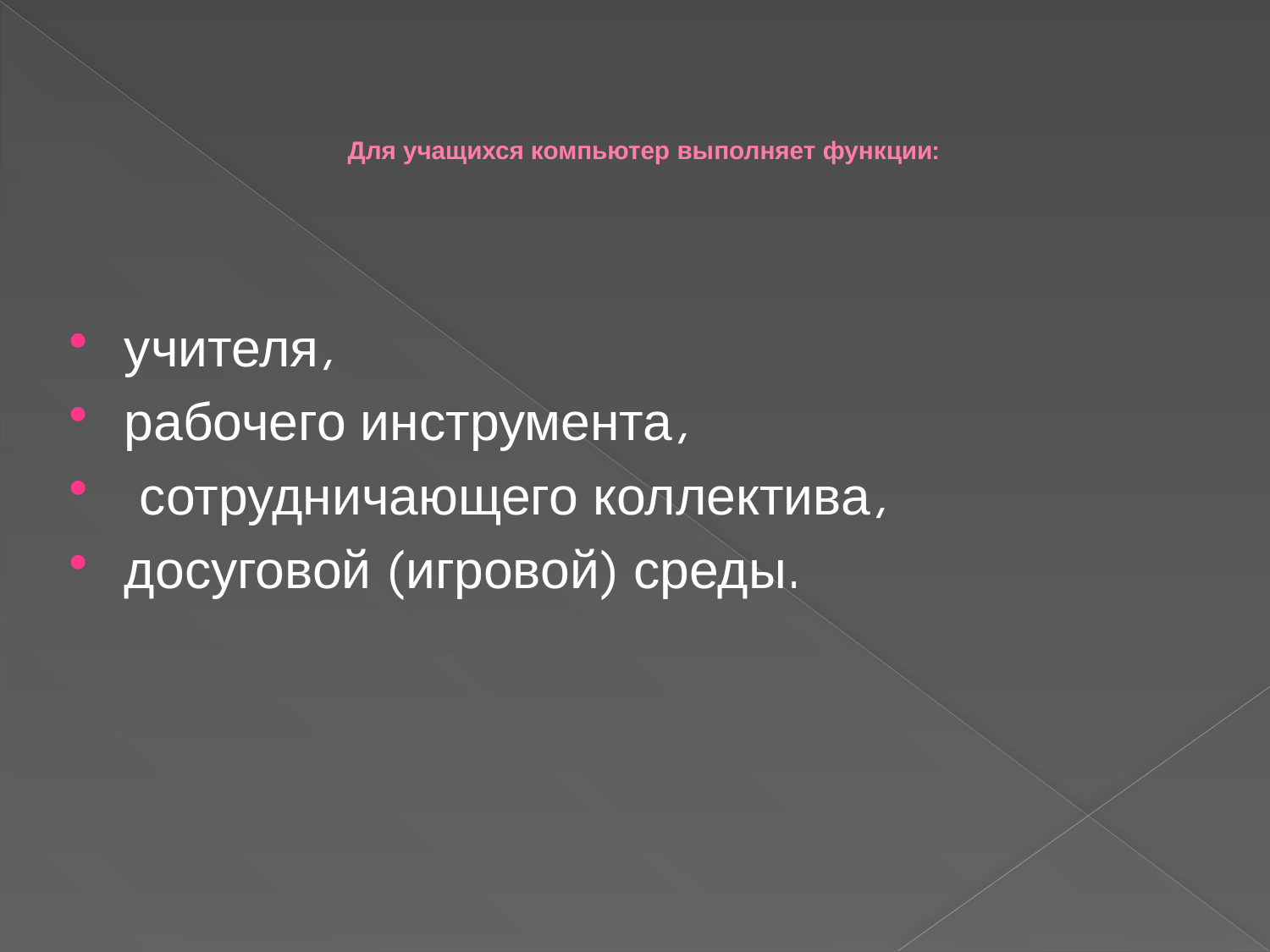

# Для учащихся компьютер выполняет функции:
учителя,
рабочего инструмента,
 сотрудничающего коллектива,
досуговой (игровой) среды.